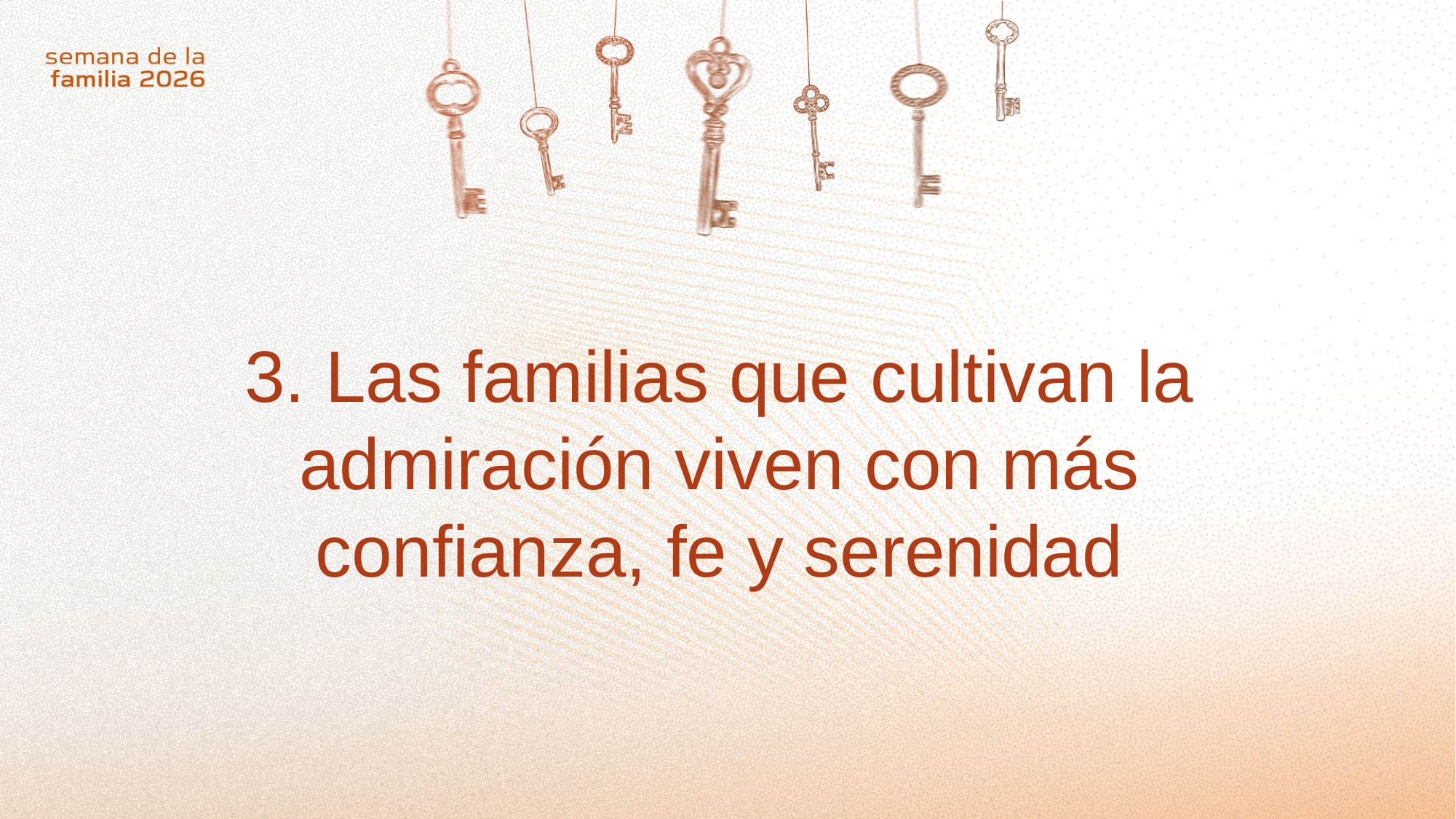

3. Las familias que cultivan la admiración viven con más confianza, fe y serenidad